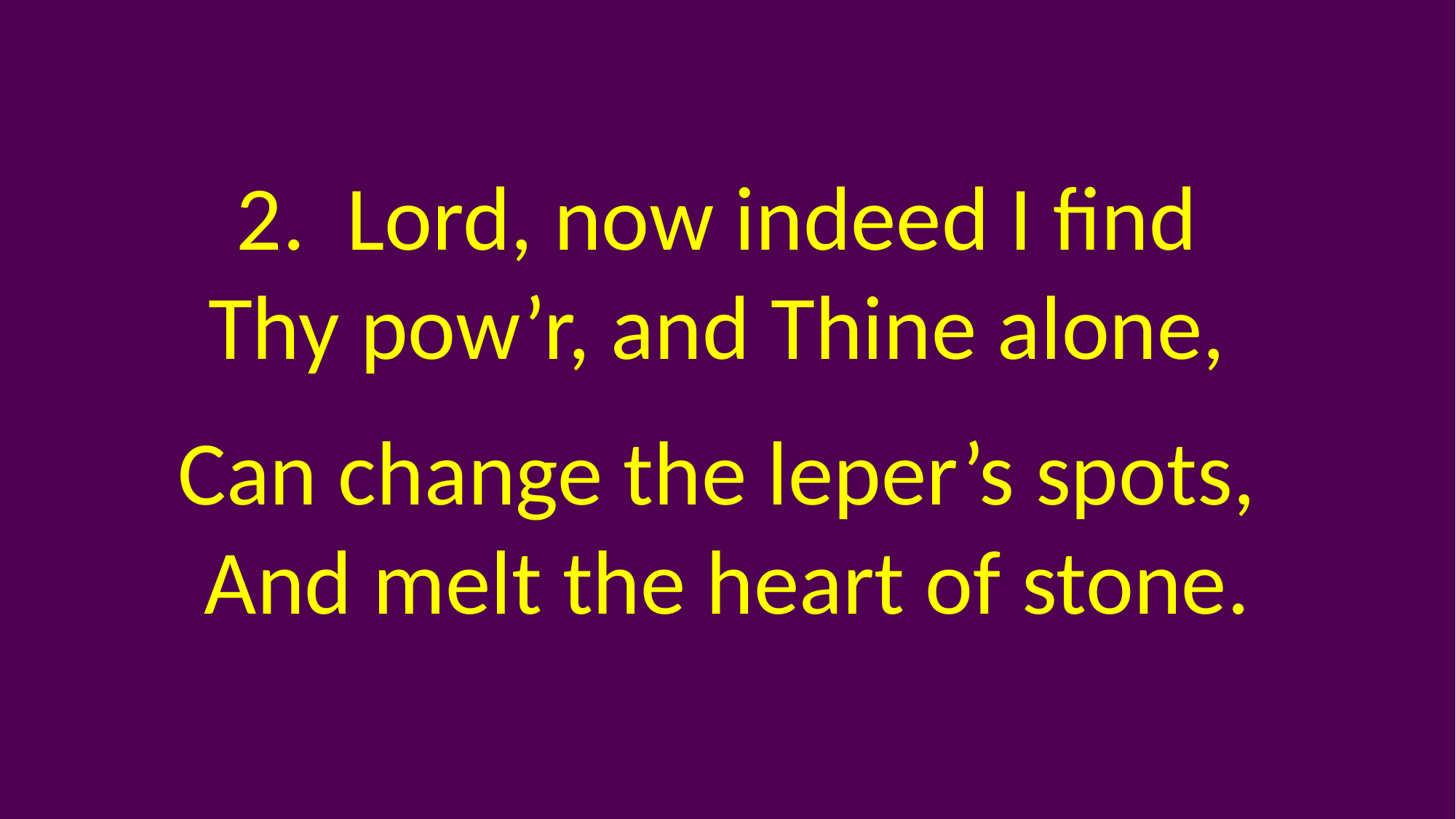

2.  Lord, now indeed I find
Thy pow’r, and Thine alone,
Can change the leper’s spots,
And melt the heart of stone.